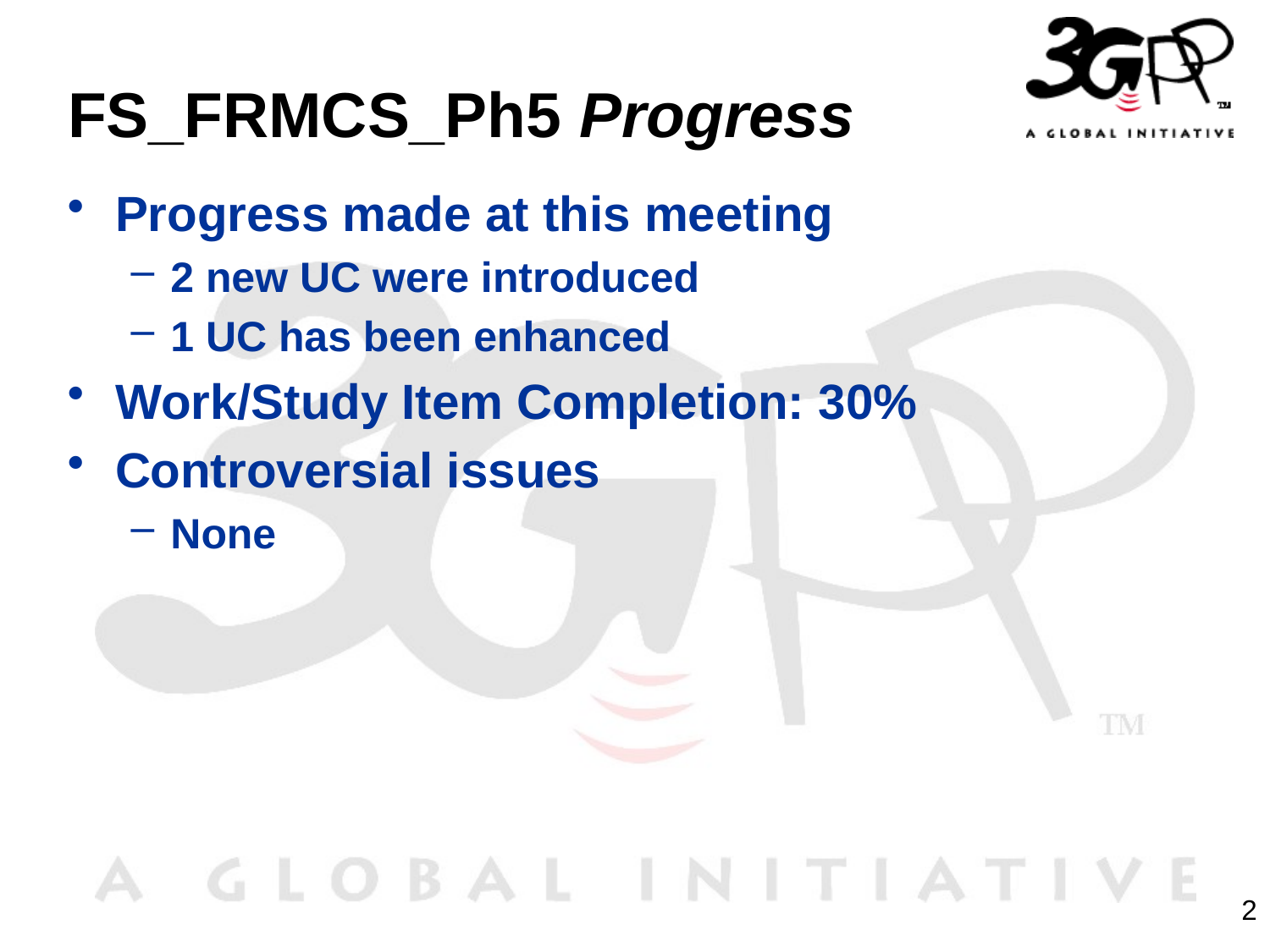

# FS_FRMCS_Ph5 Progress
Progress made at this meeting
2 new UC were introduced
1 UC has been enhanced
Work/Study Item Completion: 30%
Controversial issues
None
2